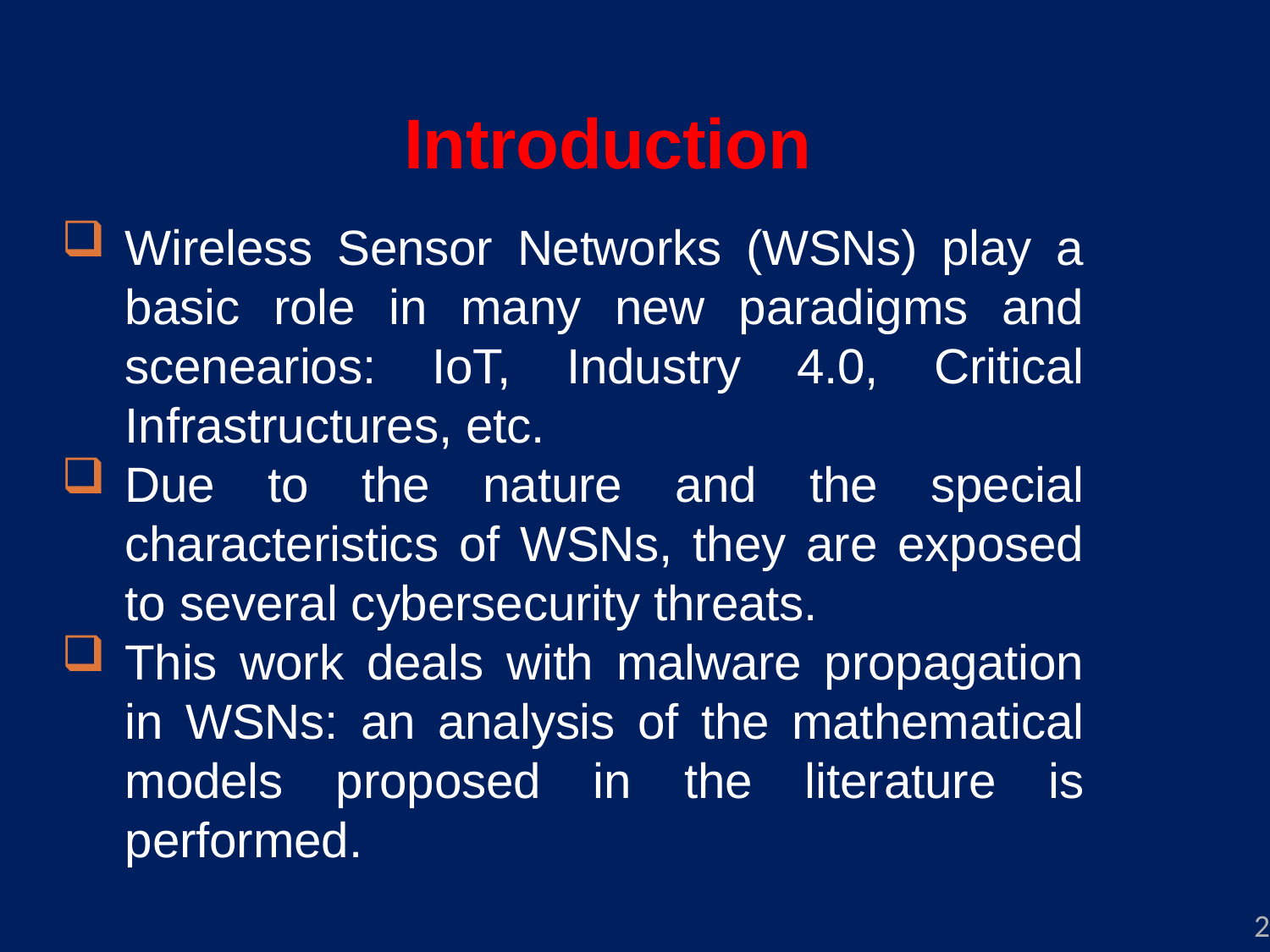

Introduction
Wireless Sensor Networks (WSNs) play a basic role in many new paradigms and scenearios: IoT, Industry 4.0, Critical Infrastructures, etc.
Due to the nature and the special characteristics of WSNs, they are exposed to several cybersecurity threats.
This work deals with malware propagation in WSNs: an analysis of the mathematical models proposed in the literature is performed.
2